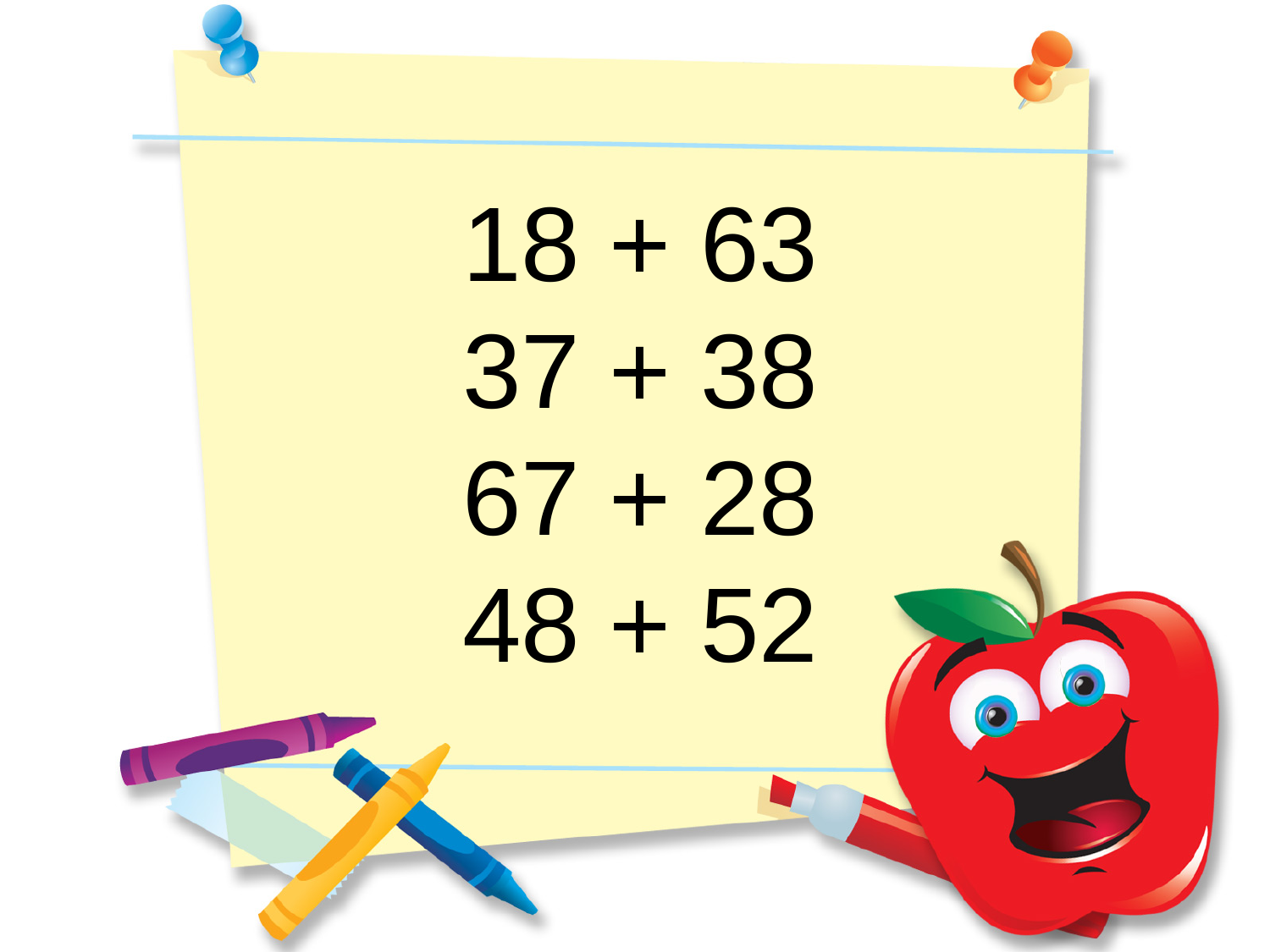

18 + 63
37 + 38
67 + 28
48 + 52